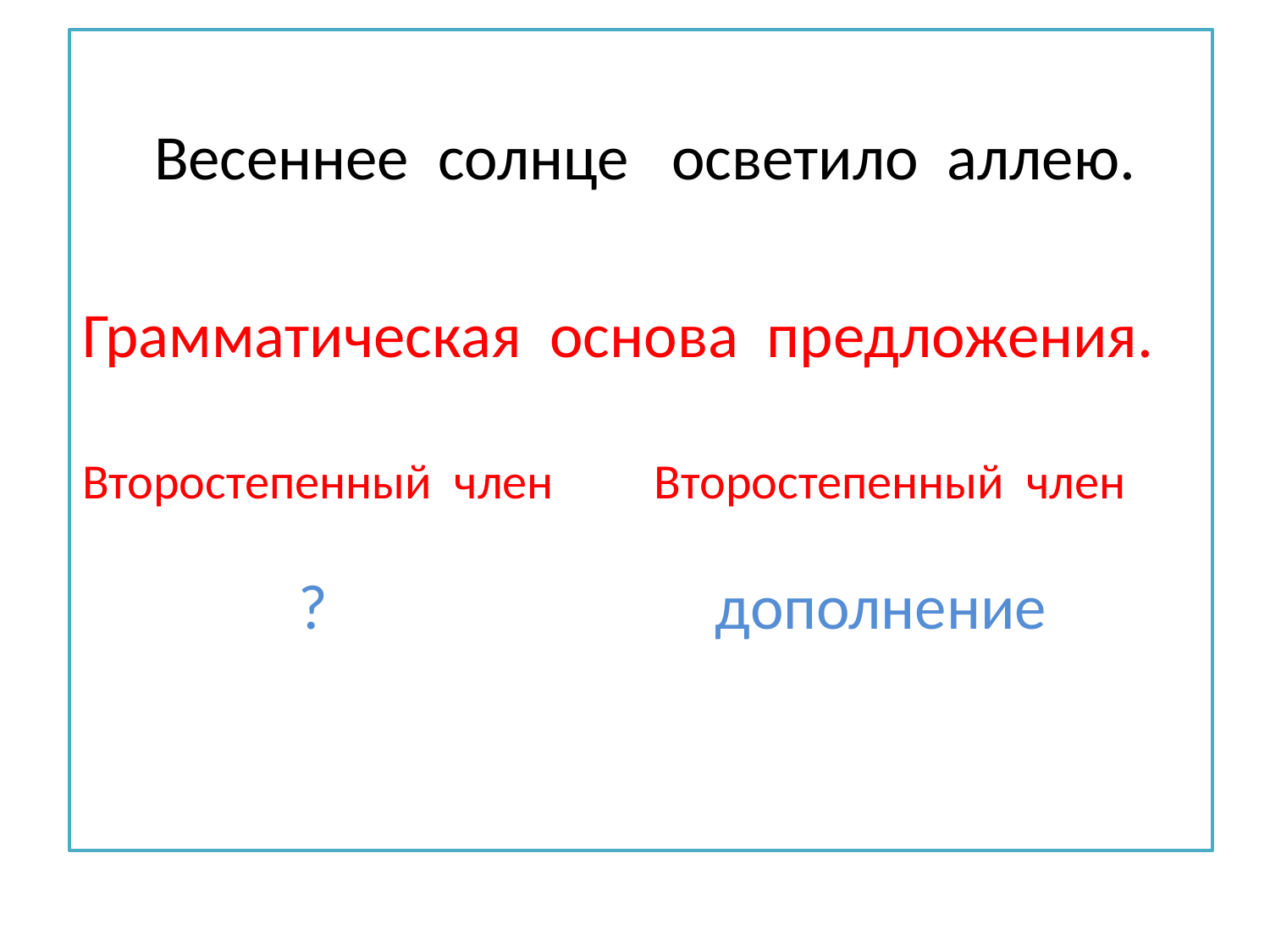

Весеннее  солнце   осветило  аллею.

Грамматическая  основа  предложения.

Второстепенный  член         Второстепенный  член

               ?                           дополнение

#